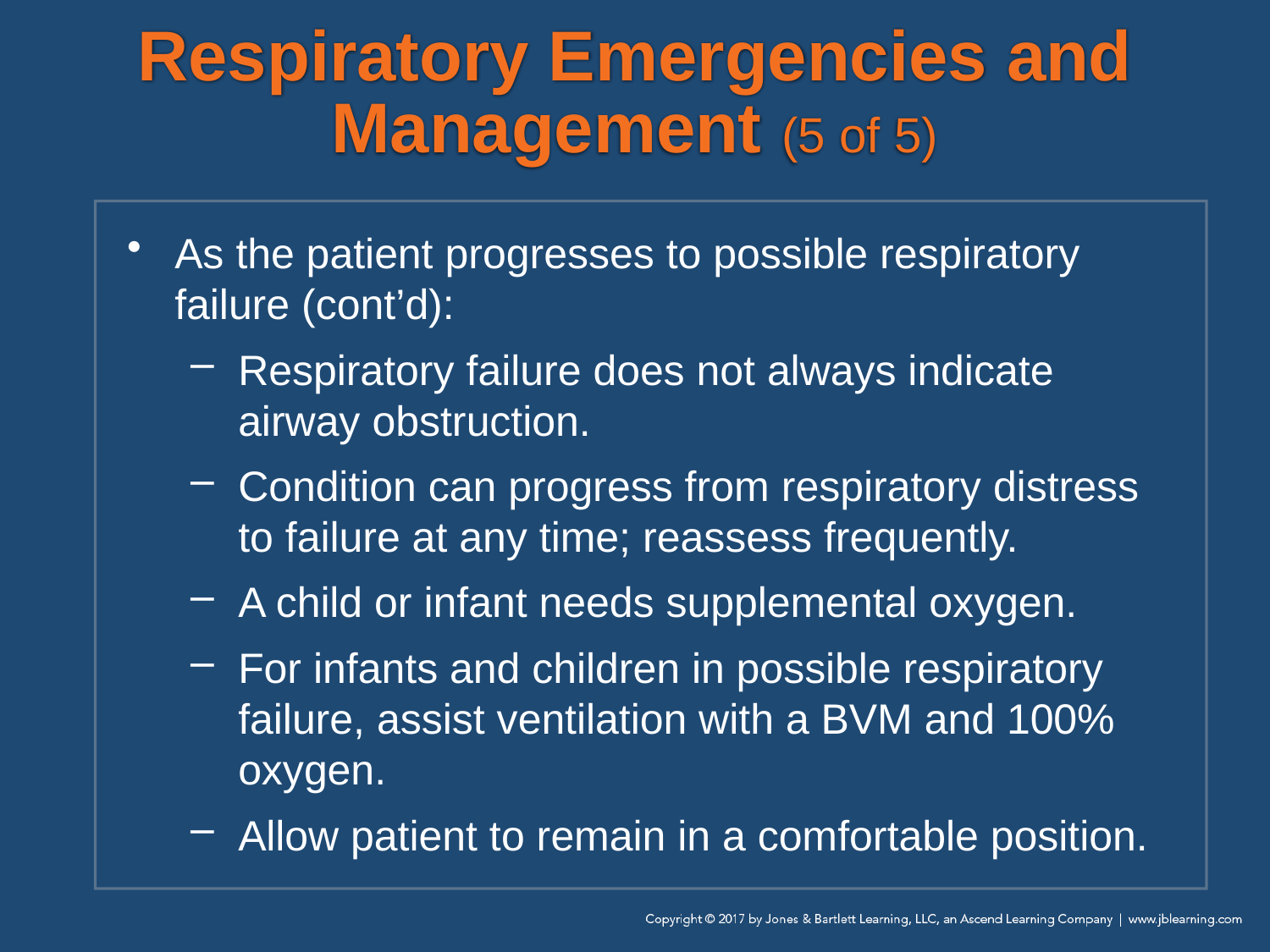

# Respiratory Emergencies and Management (5 of 5)
As the patient progresses to possible respiratory failure (cont’d):
Respiratory failure does not always indicate airway obstruction.
Condition can progress from respiratory distress to failure at any time; reassess frequently.
A child or infant needs supplemental oxygen.
For infants and children in possible respiratory failure, assist ventilation with a BVM and 100% oxygen.
Allow patient to remain in a comfortable position.